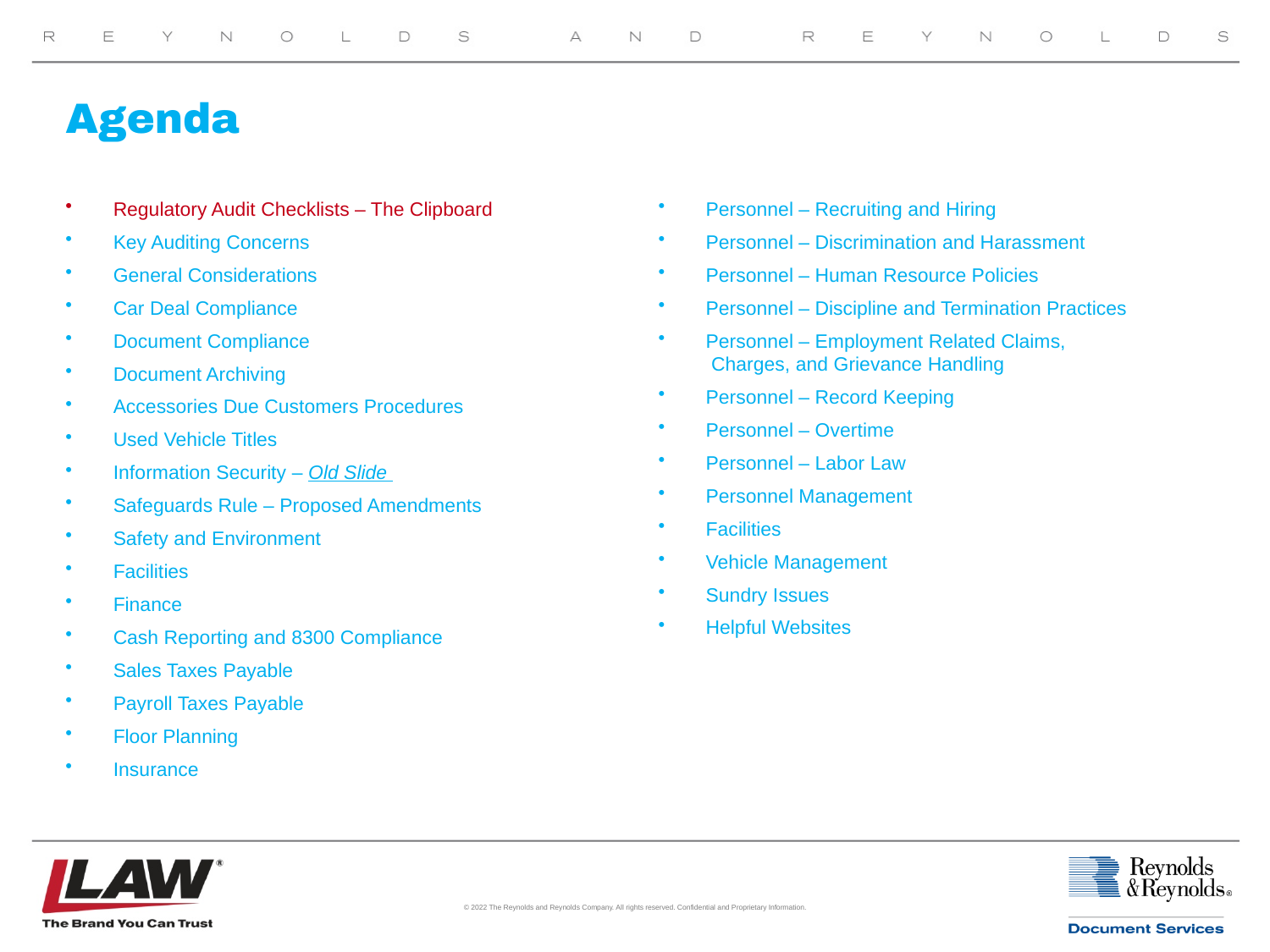

# Agenda
Regulatory Audit Checklists – The Clipboard
Key Auditing Concerns
General Considerations
Car Deal Compliance
Document Compliance
Document Archiving
Accessories Due Customers Procedures
Used Vehicle Titles
Information Security – Old Slide
Safeguards Rule – Proposed Amendments
Safety and Environment
Facilities
Finance
Cash Reporting and 8300 Compliance
Sales Taxes Payable
Payroll Taxes Payable
Floor Planning
Insurance

Personnel – Recruiting and Hiring
Personnel – Discrimination and Harassment
Personnel – Human Resource Policies
Personnel – Discipline and Termination Practices
Personnel – Employment Related Claims,
 Charges, and Grievance Handling
Personnel – Record Keeping
Personnel – Overtime
Personnel – Labor Law
Personnel Management
Facilities
Vehicle Management
Sundry Issues
Helpful Websites